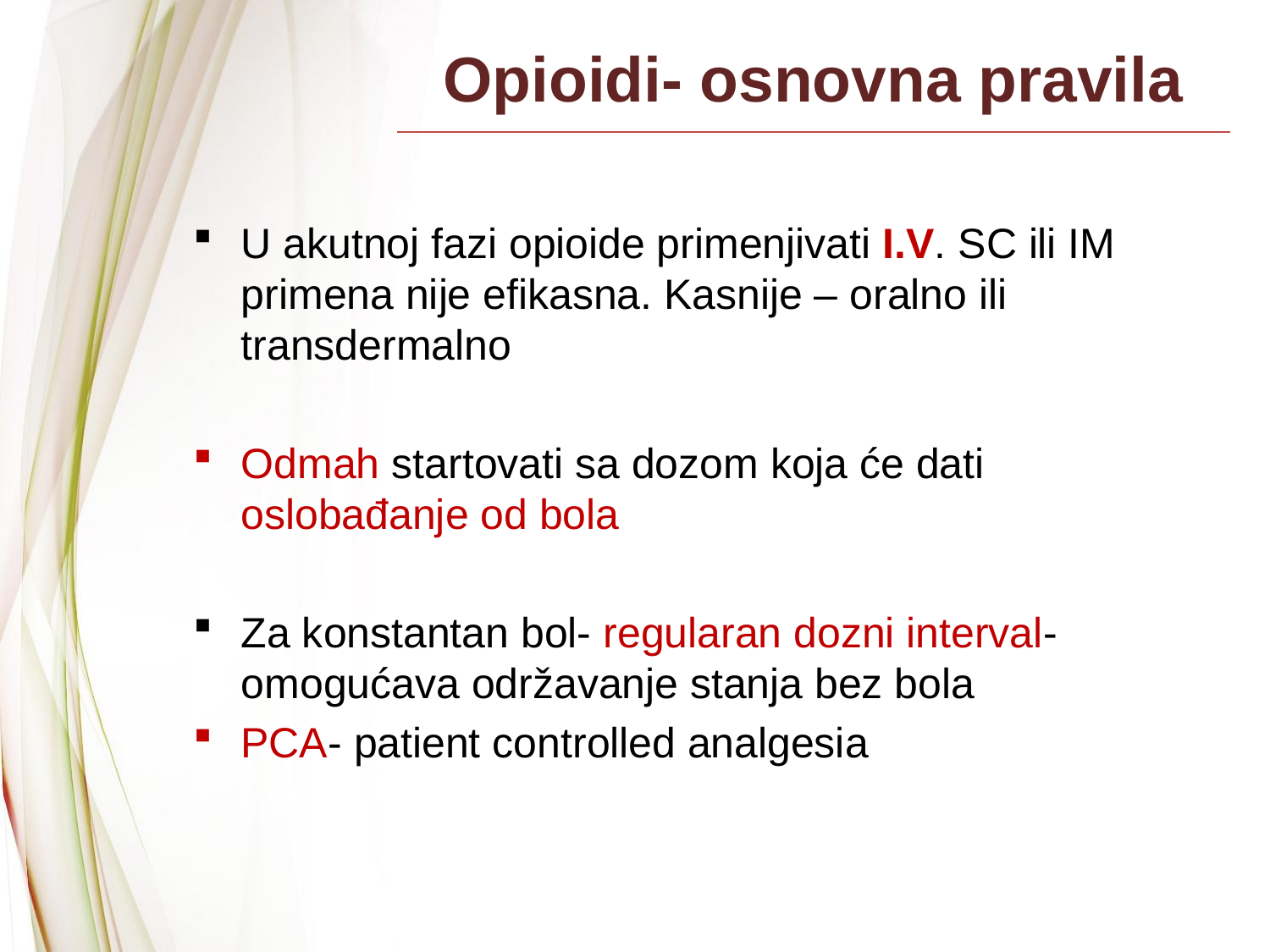

Opioidi- osnovna pravila

U akutnoj fazi opioide primenjivati I.V. SC ili IM        primena nije efikasna. Kasnije – oralno ili                  transdermalno

Odmah startovati sa dozom koja će dati                   oslobađanje od bola

Za konstantan bol- regularan dozni interval-             omogućava održavanje stanja bez bola
PCA- patient controlled analgesia